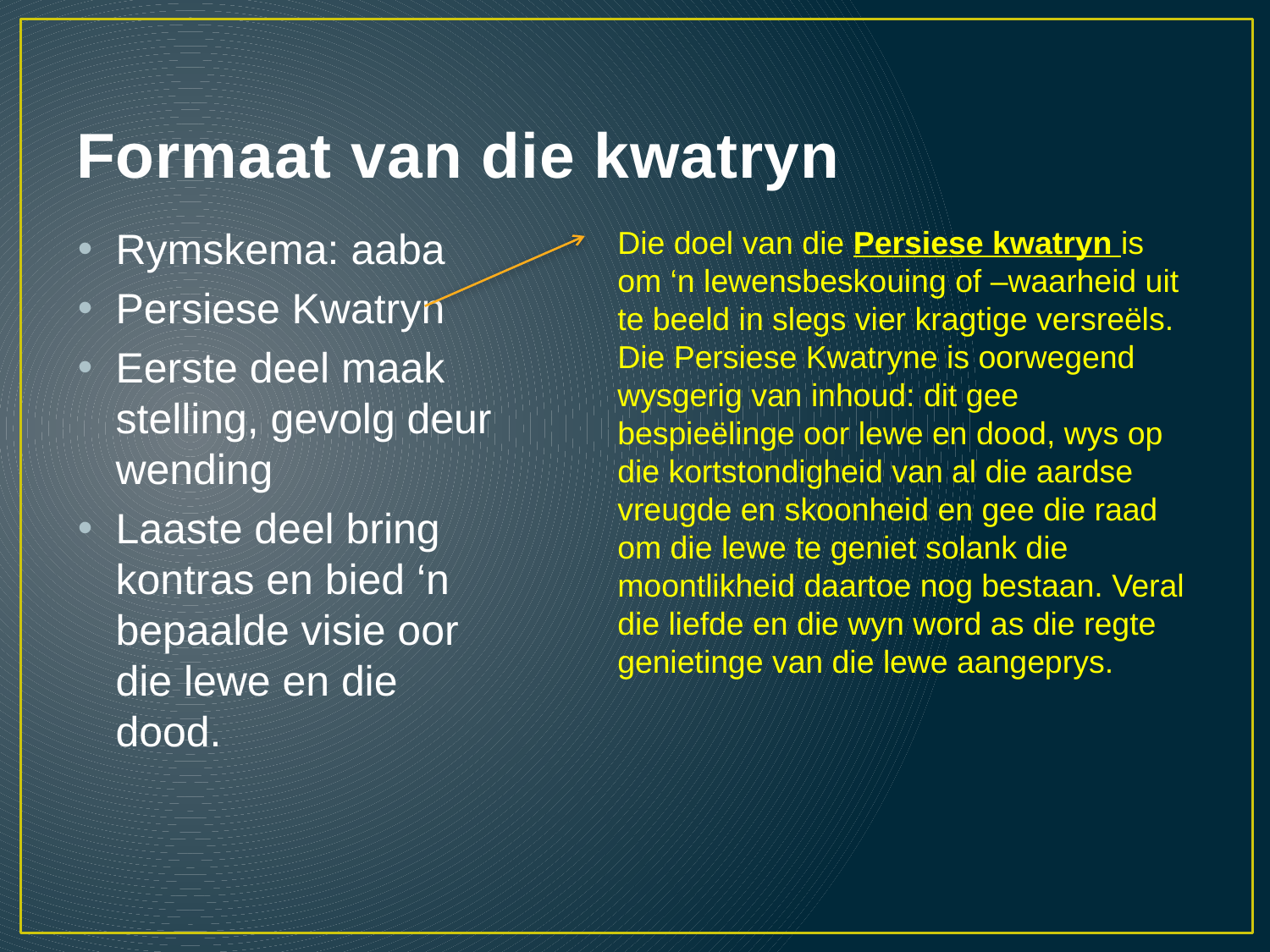

# Formaat van die kwatryn
Rymskema: aaba
Persiese Kwatryn
Eerste deel maak stelling, gevolg deur wending
Laaste deel bring kontras en bied ‘n bepaalde visie oor die lewe en die dood.
Die doel van die Persiese kwatryn is om ‘n lewensbeskouing of –waarheid uit te beeld in slegs vier kragtige versreëls.
Die Persiese Kwatryne is oorwegend wysgerig van inhoud: dit gee bespieëlinge oor lewe en dood, wys op die kortstondigheid van al die aardse vreugde en skoonheid en gee die raad om die lewe te geniet solank die moontlikheid daartoe nog bestaan. Veral die liefde en die wyn word as die regte genietinge van die lewe aangeprys.